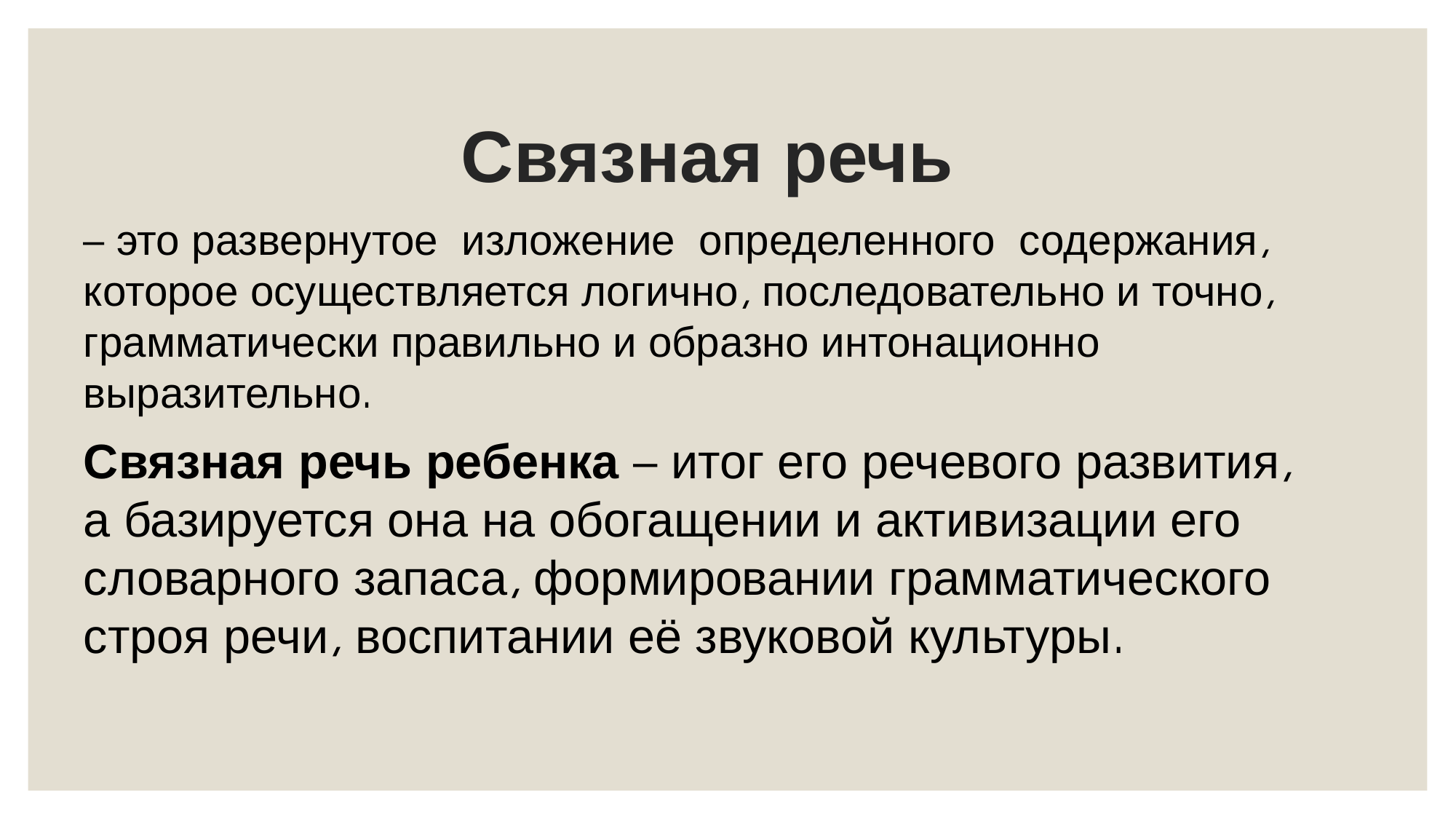

# Связная речь
– это развернутое  изложение  определенного  содержания,  которое осуществляется логично, последовательно и точно,  грамматически правильно и образно интонационно выразительно.
Связная речь ребенка – итог его речевого развития, а базируется она на обогащении и активизации его словарного запаса, формировании грамматического строя речи, воспитании её звуковой культуры.